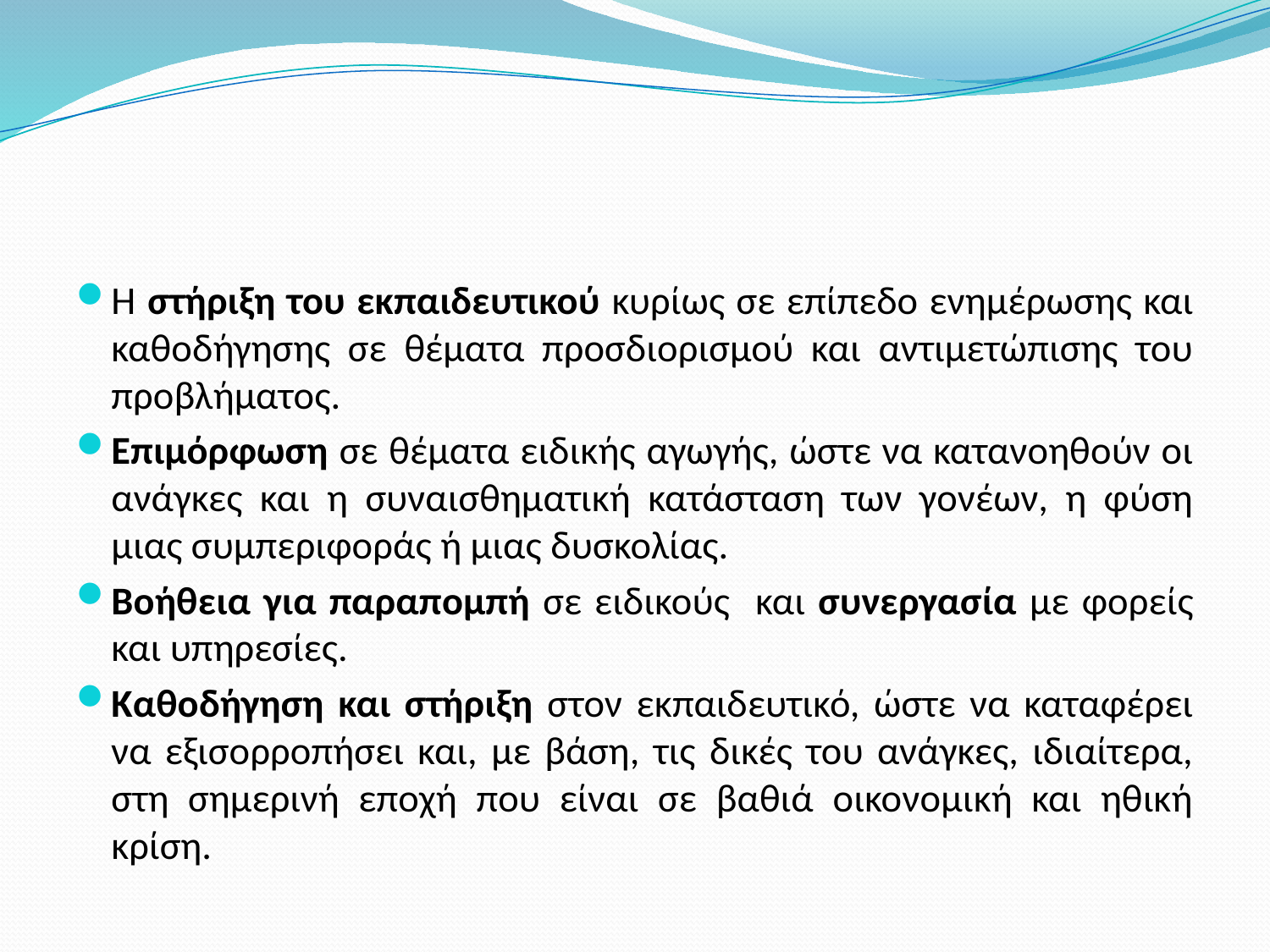

#
Η στήριξη του εκπαιδευτικού κυρίως σε επίπεδο ενημέρωσης και καθοδήγησης σε θέματα προσδιορισμού και αντιμετώπισης του προβλήματος.
Επιμόρφωση σε θέματα ειδικής αγωγής, ώστε να κατανοηθούν οι ανάγκες και η συναισθηματική κατάσταση των γονέων, η φύση μιας συμπεριφοράς ή μιας δυσκολίας.
Βοήθεια για παραπομπή σε ειδικούς  και συνεργασία με φορείς και υπηρεσίες.
Καθοδήγηση και στήριξη στον εκπαιδευτικό, ώστε να καταφέρει να εξισορροπήσει και, με βάση, τις δικές του ανάγκες, ιδιαίτερα, στη σημερινή εποχή που είναι σε βαθιά οικονομική και ηθική κρίση.